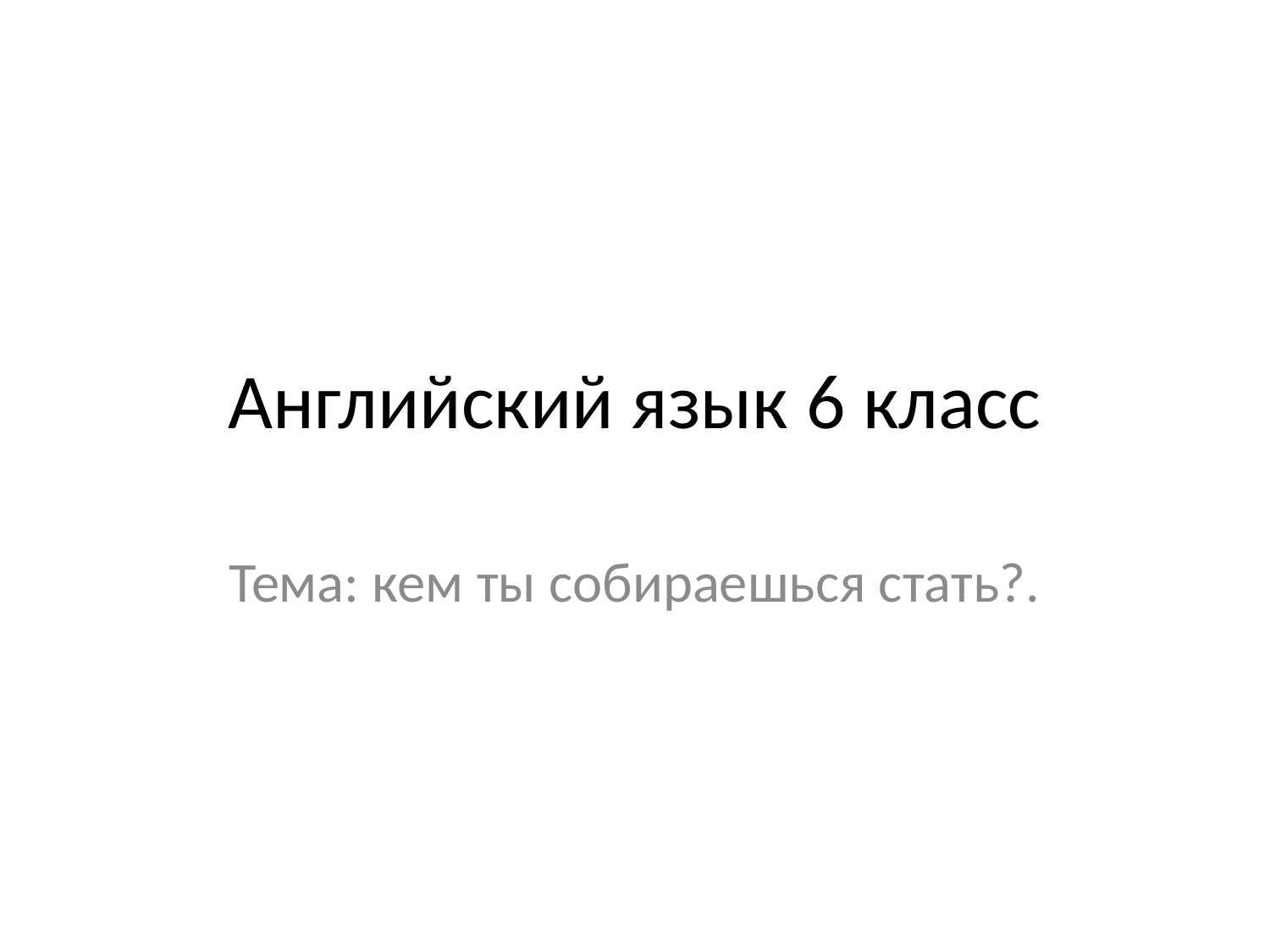

# Английский язык 6 класс
Тема: кем ты собираешься стать?.